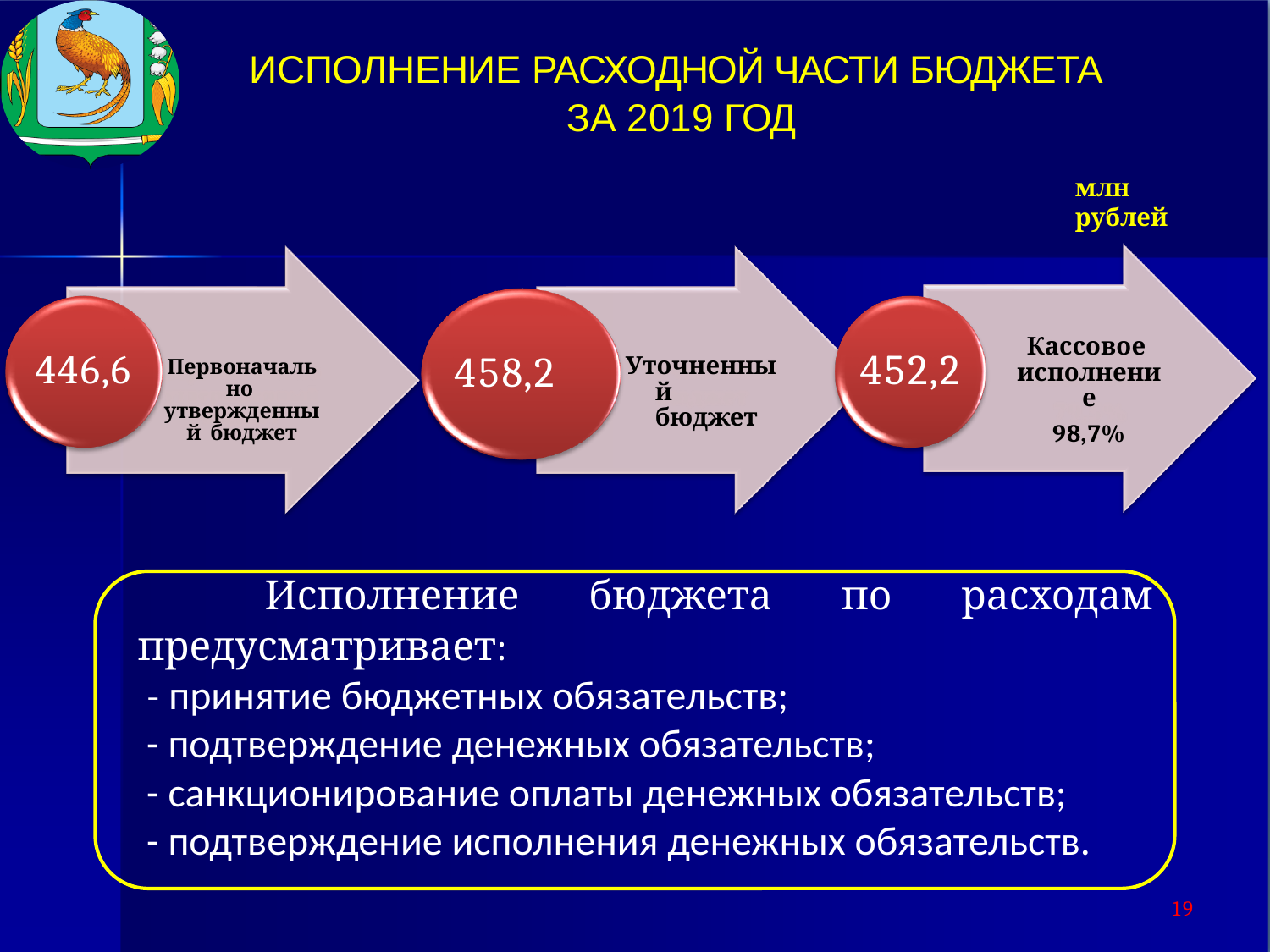

ИСПОЛНЕНИЕ РАСХОДНОЙ ЧАСТИ БЮДЖЕТА
 ЗА 2019 ГОД

млн  рублей

Кассовое  исполнение
98,7%
452,2
446,6
458,2
Уточненный  бюджет
Первоначально  утвержденный  бюджет

	Исполнение бюджета по расходам предусматривает:
 - принятие бюджетных обязательств;
 - подтверждение денежных обязательств;
 - санкционирование оплаты денежных обязательств;
 - подтверждение исполнения денежных обязательств.

19